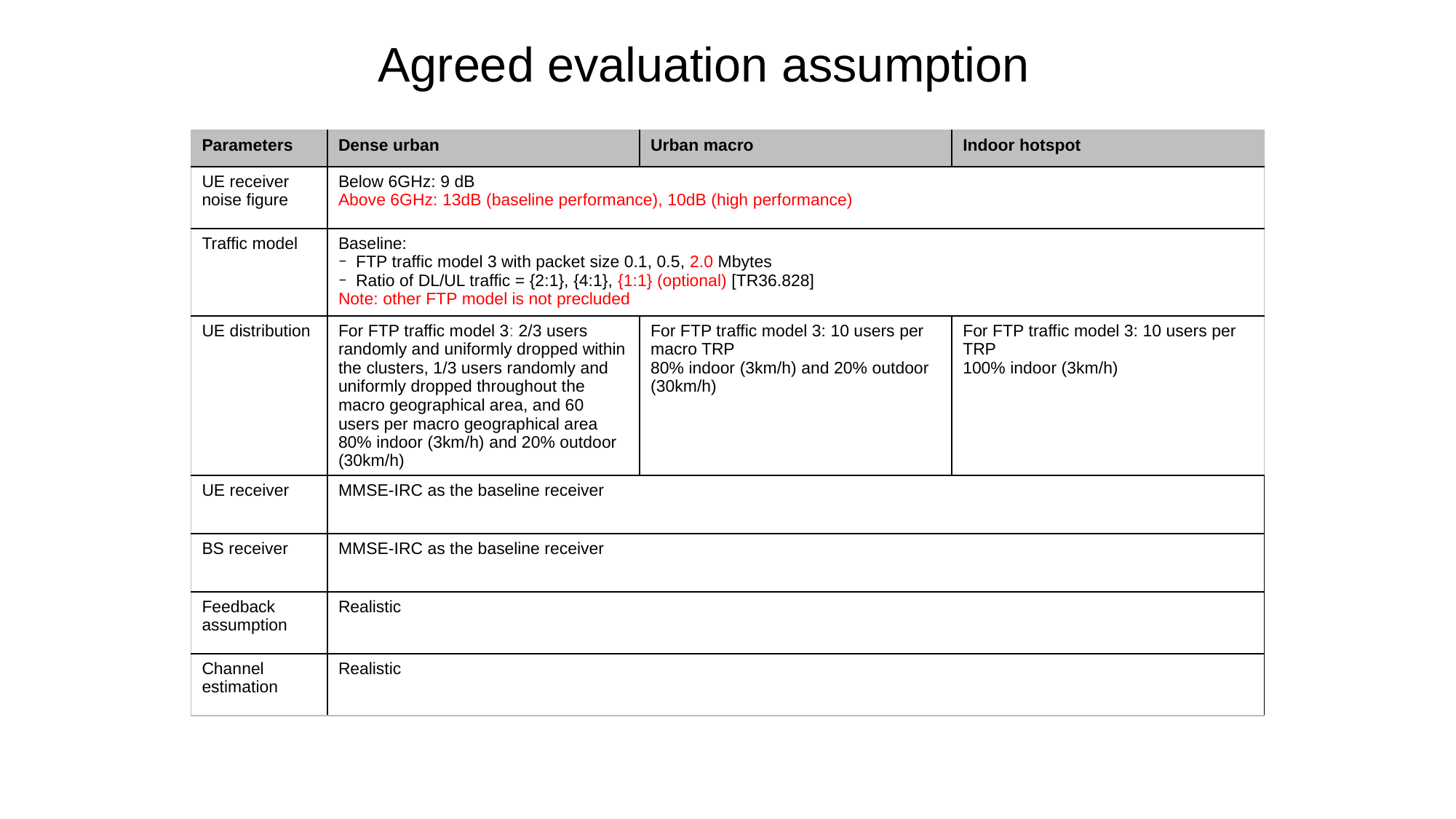

Agreed evaluation assumption
| Parameters | Dense urban | Urban macro | Indoor hotspot |
| --- | --- | --- | --- |
| UE receiver noise figure | Below 6GHz: 9 dB Above 6GHz: 13dB (baseline performance), 10dB (high performance) |  |  |
| Traffic model | Baseline: FTP traffic model 3 with packet size 0.1, 0.5, 2.0 Mbytes Ratio of DL/UL traffic = {2:1}, {4:1}, {1:1} (optional) [TR36.828] Note: other FTP model is not precluded |  |  |
| UE distribution | For FTP traffic model 3: 2/3 users randomly and uniformly dropped within the clusters, 1/3 users randomly and uniformly dropped throughout the macro geographical area, and 60 users per macro geographical area 80% indoor (3km/h) and 20% outdoor (30km/h) | For FTP traffic model 3: 10 users per macro TRP 80% indoor (3km/h) and 20% outdoor (30km/h) | For FTP traffic model 3: 10 users per TRP 100% indoor (3km/h) |
| UE receiver | MMSE-IRC as the baseline receiver |  |  |
| BS receiver | MMSE-IRC as the baseline receiver |  |  |
| Feedback assumption | Realistic |  |  |
| Channel estimation | Realistic |  |  |